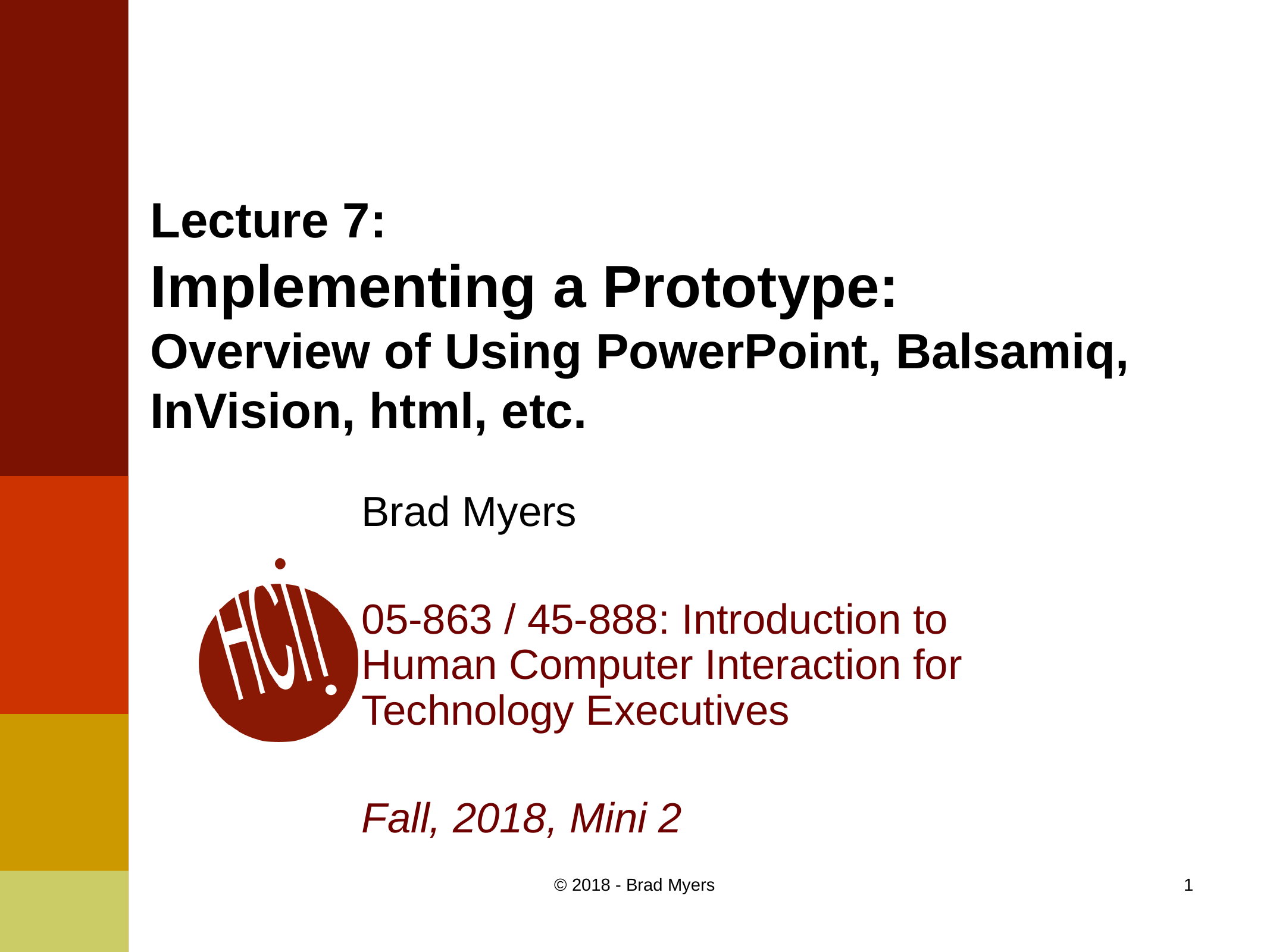

# Lecture 7: Implementing a Prototype: Overview of Using PowerPoint, Balsamiq, InVision, html, etc.
Brad Myers

05-863 / 45-888: Introduction to
Human Computer Interaction for
Technology Executives

Fall, 2018, Mini 2
© 2018 - Brad Myers
1